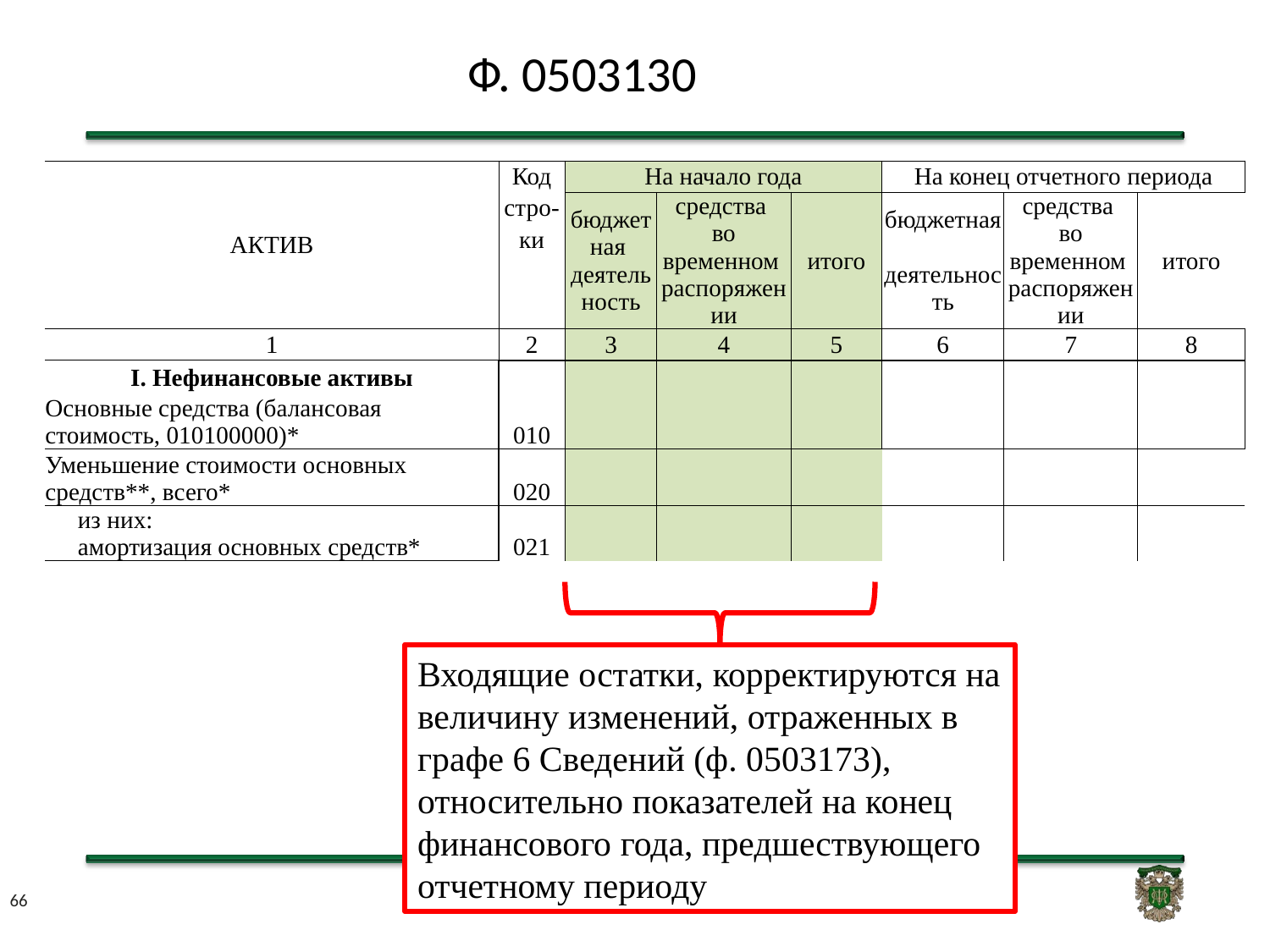

Ф. 0503130
| АКТИВ | Код | На начало года |  |  | На конец отчетного периода |  |  |
| --- | --- | --- | --- | --- | --- | --- | --- |
|  | стро- | бюджетная деятельность | средства во временном распоряжении | итого | бюджетная деятельность | средства во временном распоряжении | итого |
|  | ки |  |  |  |  |  |  |
|  |  |  |  |  |  |  |  |
| 1 | 2 | 3 | 4 | 5 | 6 | 7 | 8 |
| I. Нефинансовые активы | 010 |  |  |  |  |  |  |
| Основные средства (балансовая стоимость, 010100000)\* |  |  |  |  |  |  |  |
| Уменьшение стоимости основных средств\*\*, всего\* | 020 |  |  |  |  |  |  |
| из них: амортизация основных средств\* | 021 |  |  |  |  |  |  |

Входящие остатки, корректируются на величину изменений, отраженных в графе 6 Сведений (ф. 0503173), относительно показателей на конец финансового года, предшествующего отчетному периоду
66